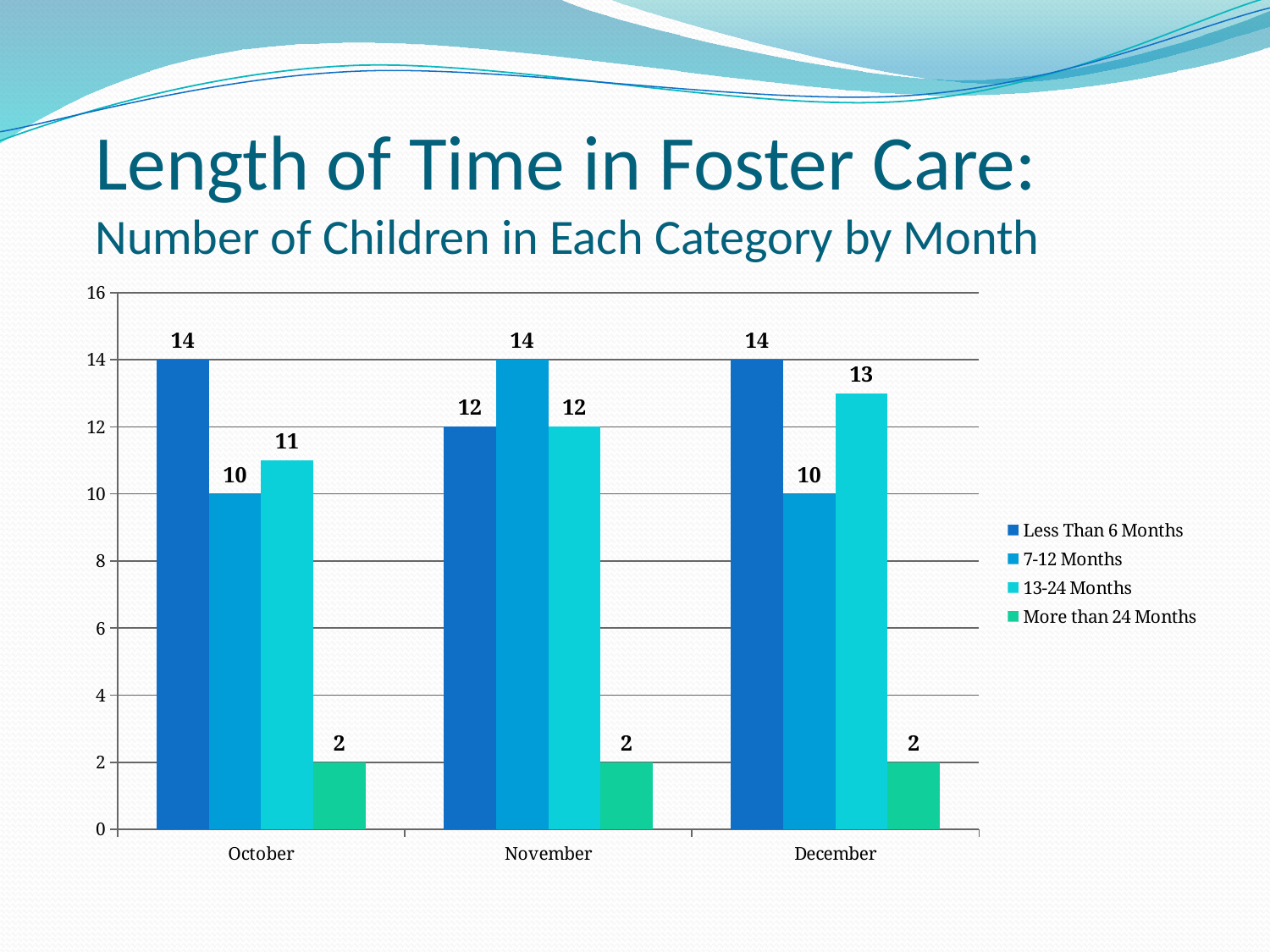

# Length of Time in Foster Care: Number of Children in Each Category by Month

### Chart

| Category | Less Than 6 Months | 7-12 Months | 13-24 Months | More than 24 Months  |
|---|---|---|---|---|
| October | 14.0 | 10.0 | 11.0 | 2.0 |
| November | 12.0 | 14.0 | 12.0 | 2.0 |
| December | 14.0 | 10.0 | 13.0 | 2.0 |